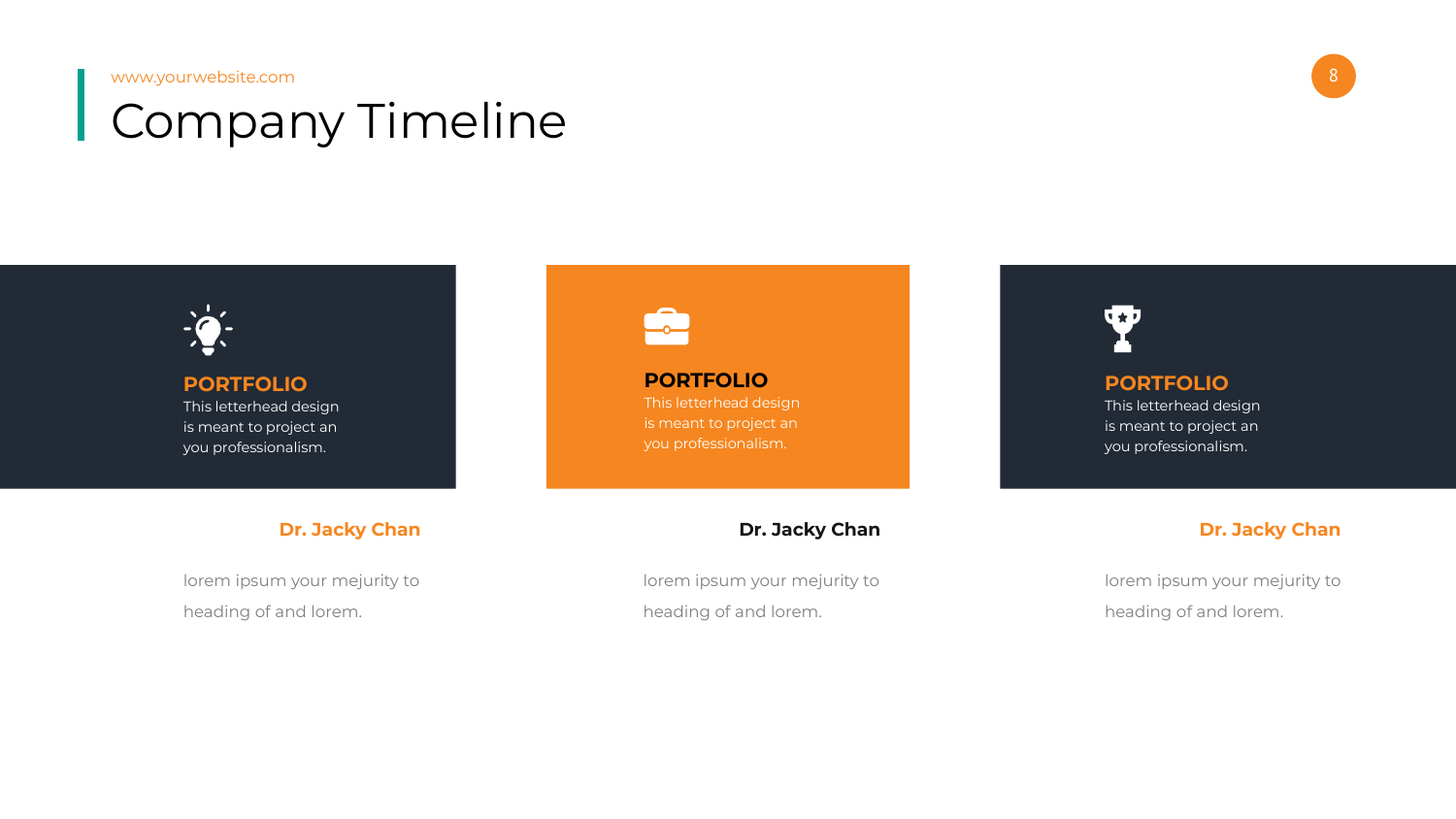

8
www.yourwebsite.com
# Company Timeline

PORTFOLIO
PORTFOLIO
PORTFOLIO
This letterhead design is meant to project an you professionalism.
This letterhead design is meant to project an you professionalism.
This letterhead design is meant to project an you professionalism.

Dr. Jacky Chan
Dr. Jacky Chan
Dr. Jacky Chan
lorem ipsum your mejurity to
heading of and lorem.
lorem ipsum your mejurity to
heading of and lorem.
lorem ipsum your mejurity to
heading of and lorem.